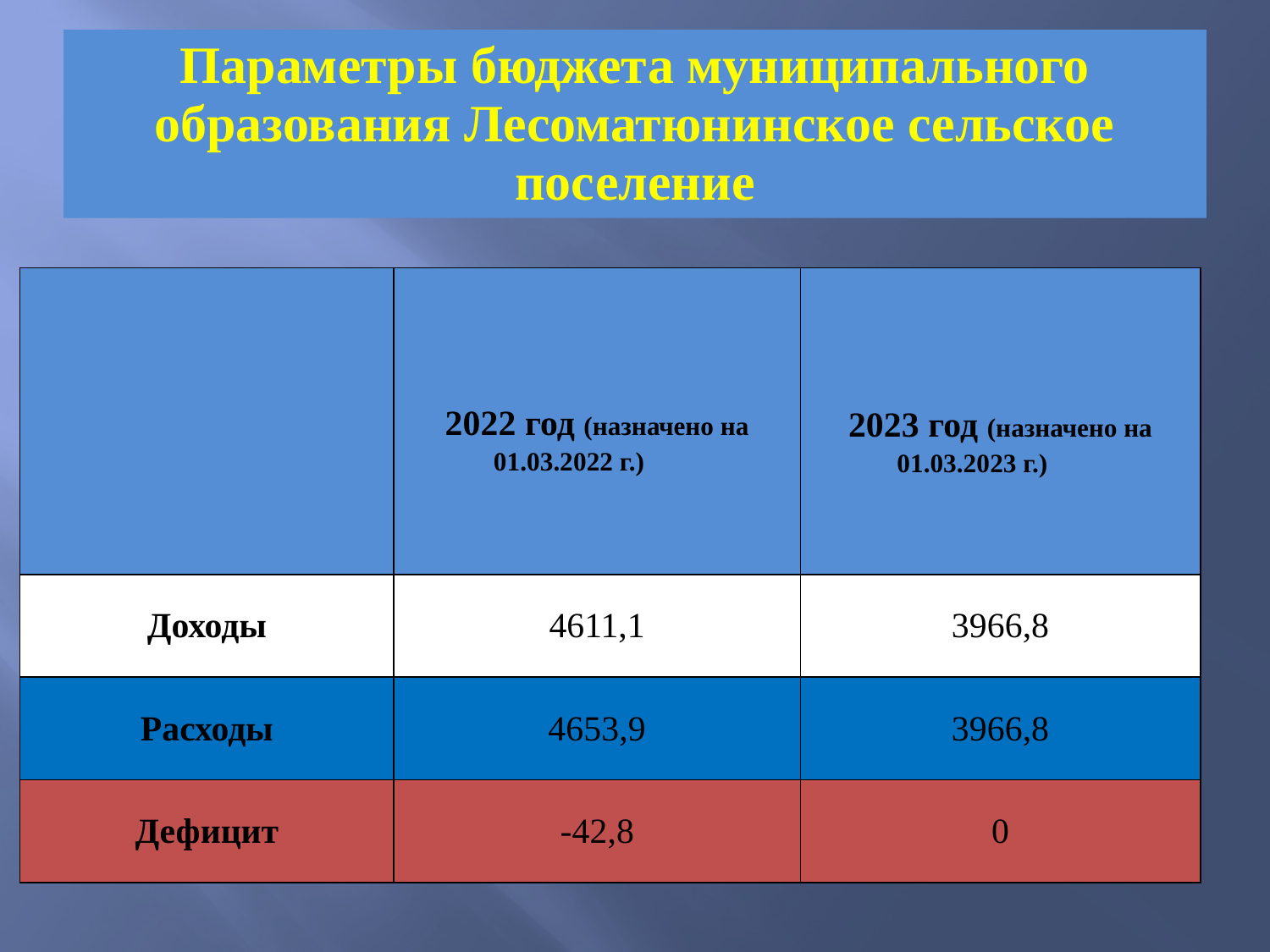

# Параметры бюджета муниципального образования Лесоматюнинское сельское поселение
|  | 2022 год (назначено на 01.03.2022 г.) | 2023 год (назначено на 01.03.2023 г.) |
| --- | --- | --- |
| Доходы | 4611,1 | 3966,8 |
| Расходы | 4653,9 | 3966,8 |
| Дефицит | -42,8 | 0 |